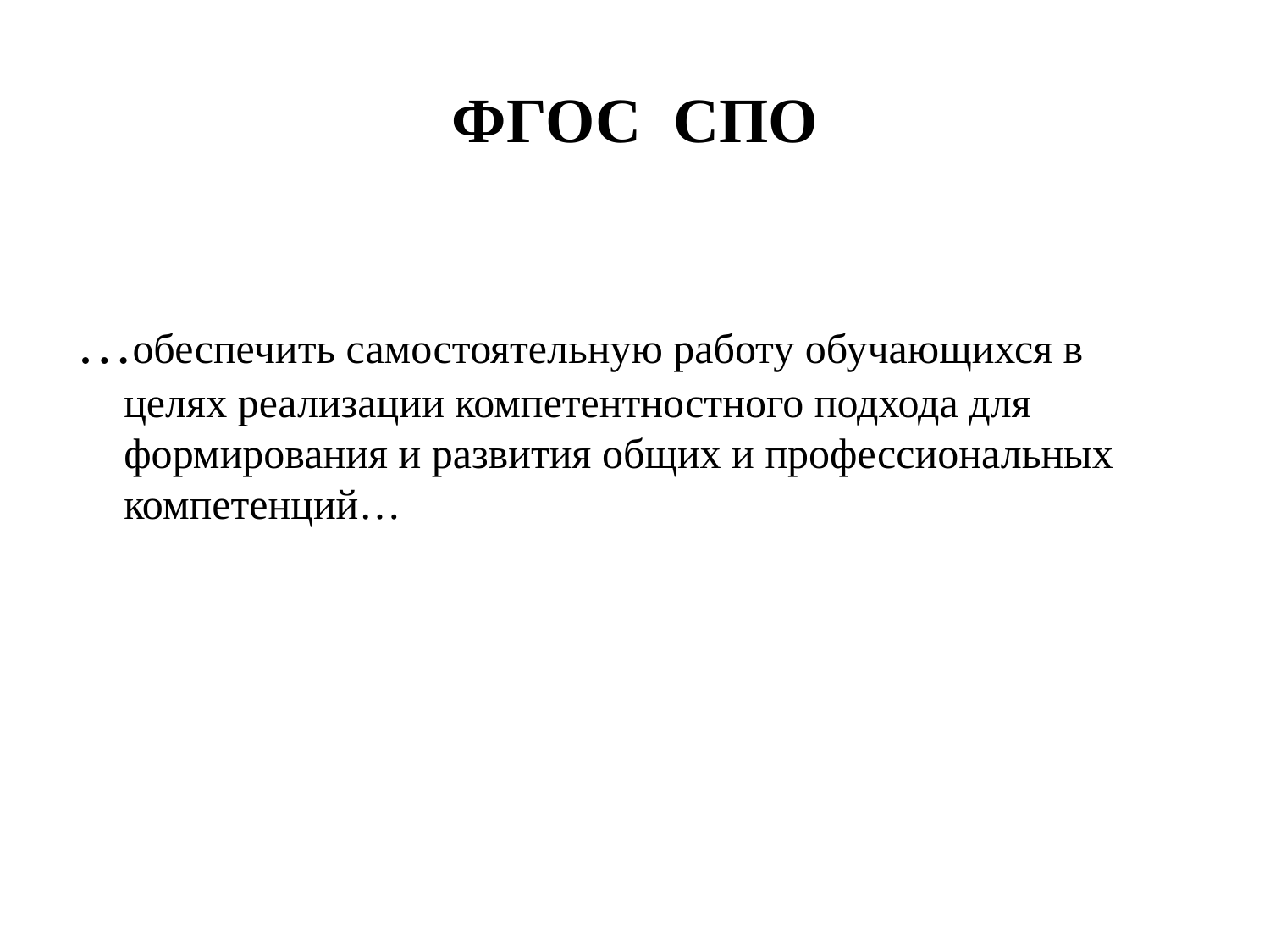

# ФГОС  СПО

…обеспечить самостоятельную работу обучающихся в целях реализации компетентностного подхода для формирования и развития общих и профессиональных компетенций…